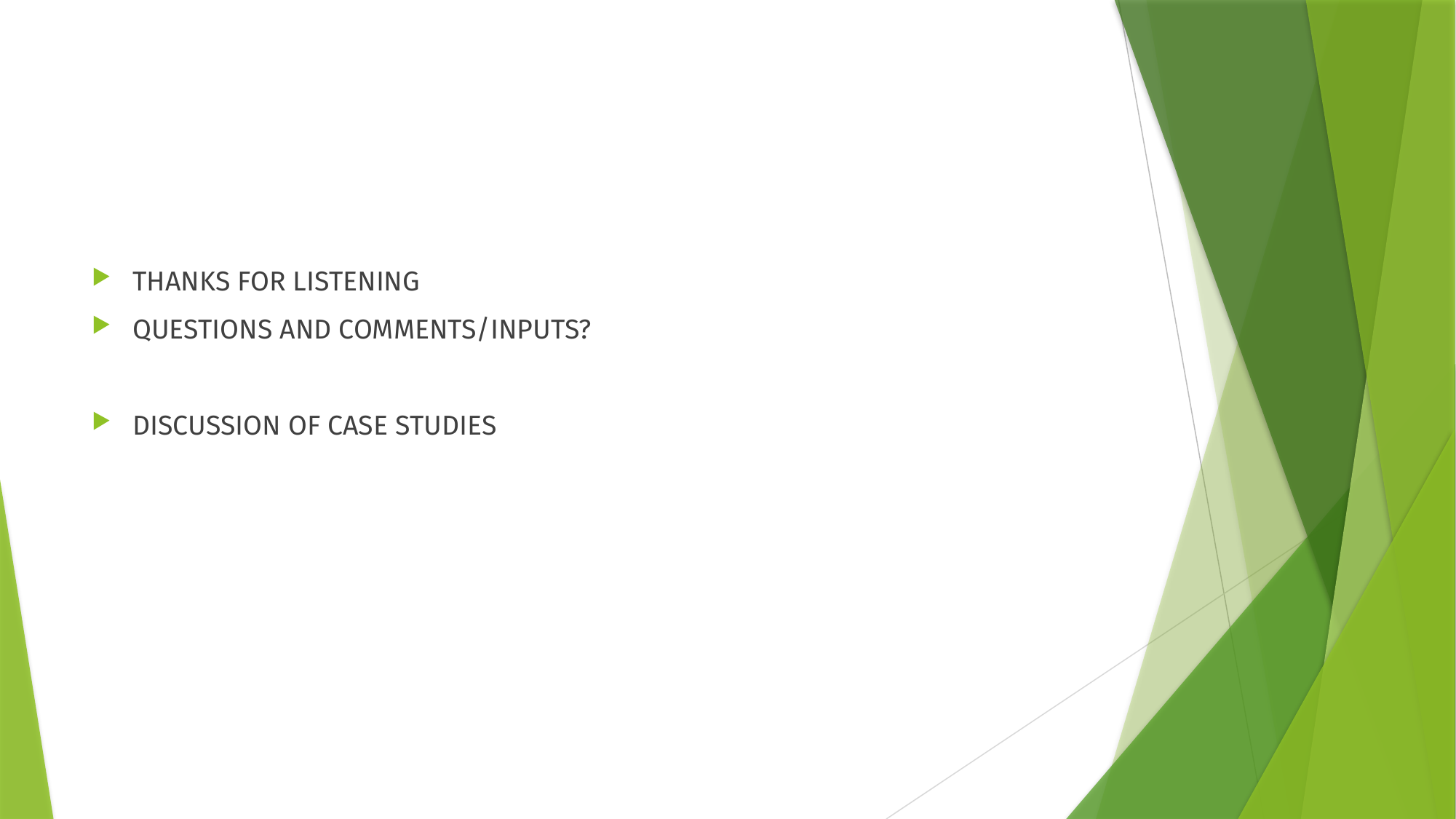

#
THANKS FOR LISTENING
QUESTIONS AND COMMENTS/INPUTS?

DISCUSSION OF CASE STUDIES